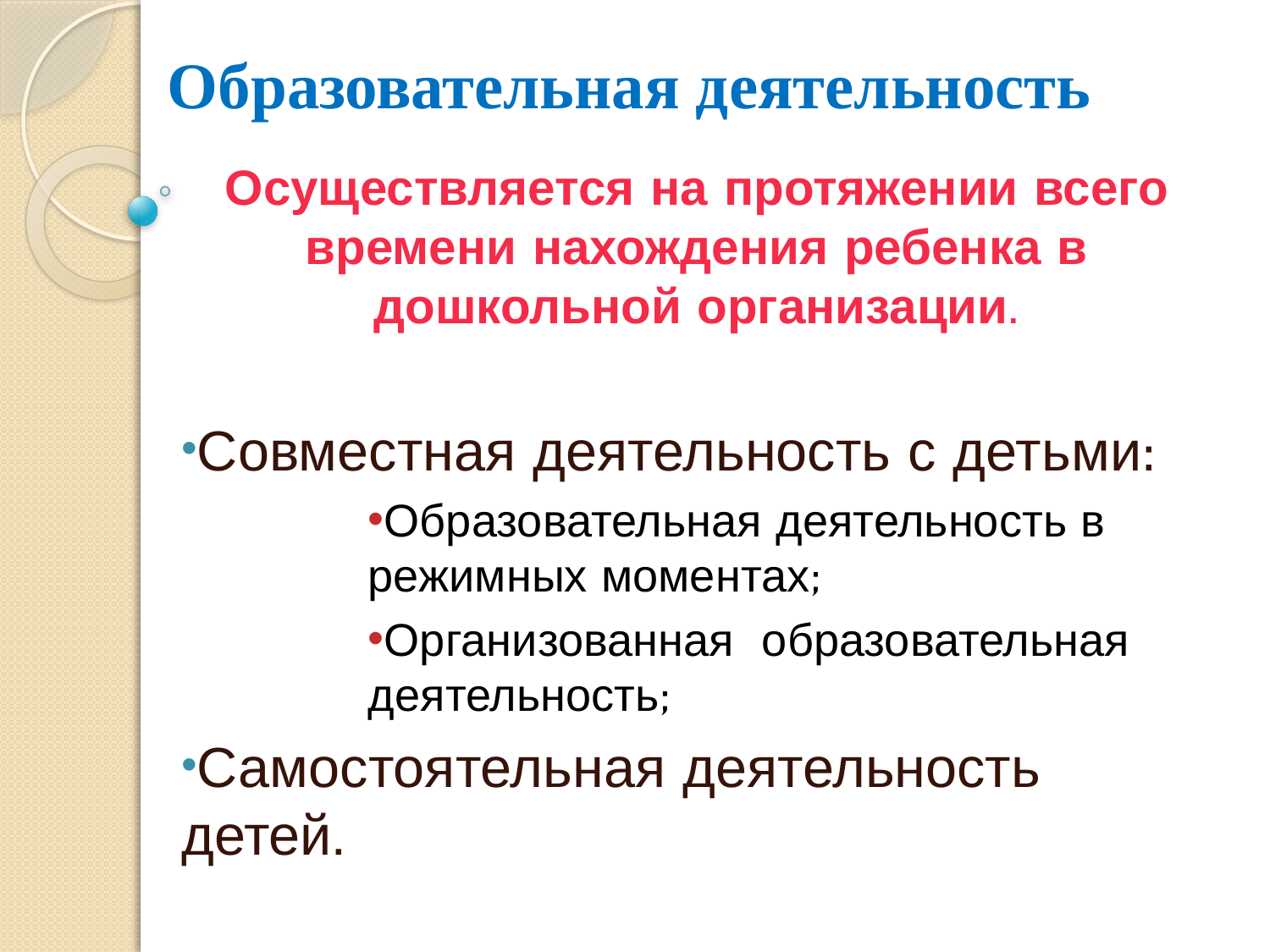

# Образовательная деятельность
Осуществляется на протяжении всего времени нахождения ребенка в дошкольной организации.

Совместная деятельность с детьми:
Образовательная деятельность в режимных моментах;
Организованная  образовательная деятельность;
Самостоятельная деятельность детей.